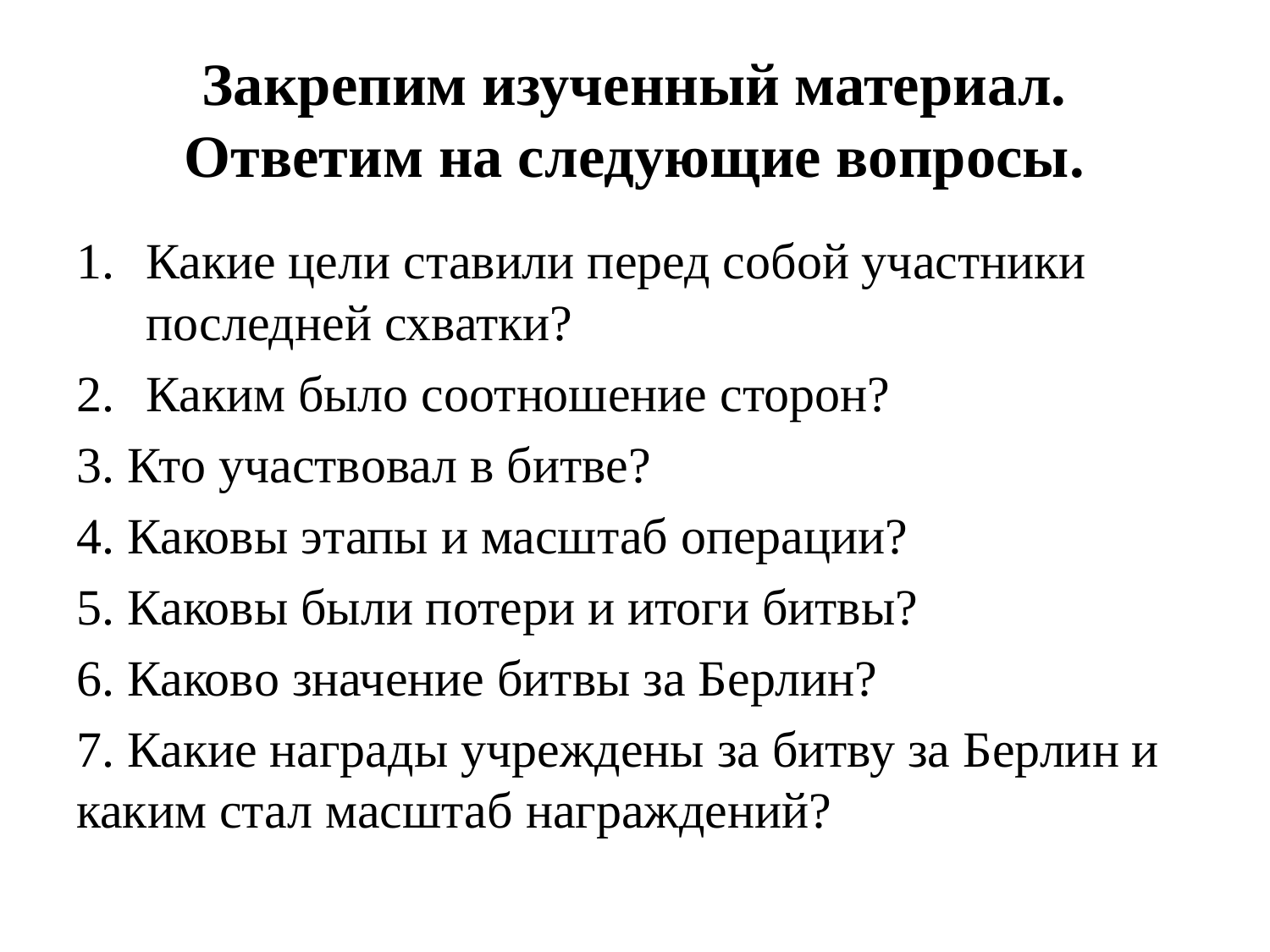

# Закрепим изученный материал. Ответим на следующие вопросы.
Какие цели ставили перед собой участники последней схватки?
Каким было соотношение сторон?
3. Кто участвовал в битве?
4. Каковы этапы и масштаб операции?
5. Каковы были потери и итоги битвы?
6. Каково значение битвы за Берлин?
7. Какие награды учреждены за битву за Берлин и каким стал масштаб награждений?